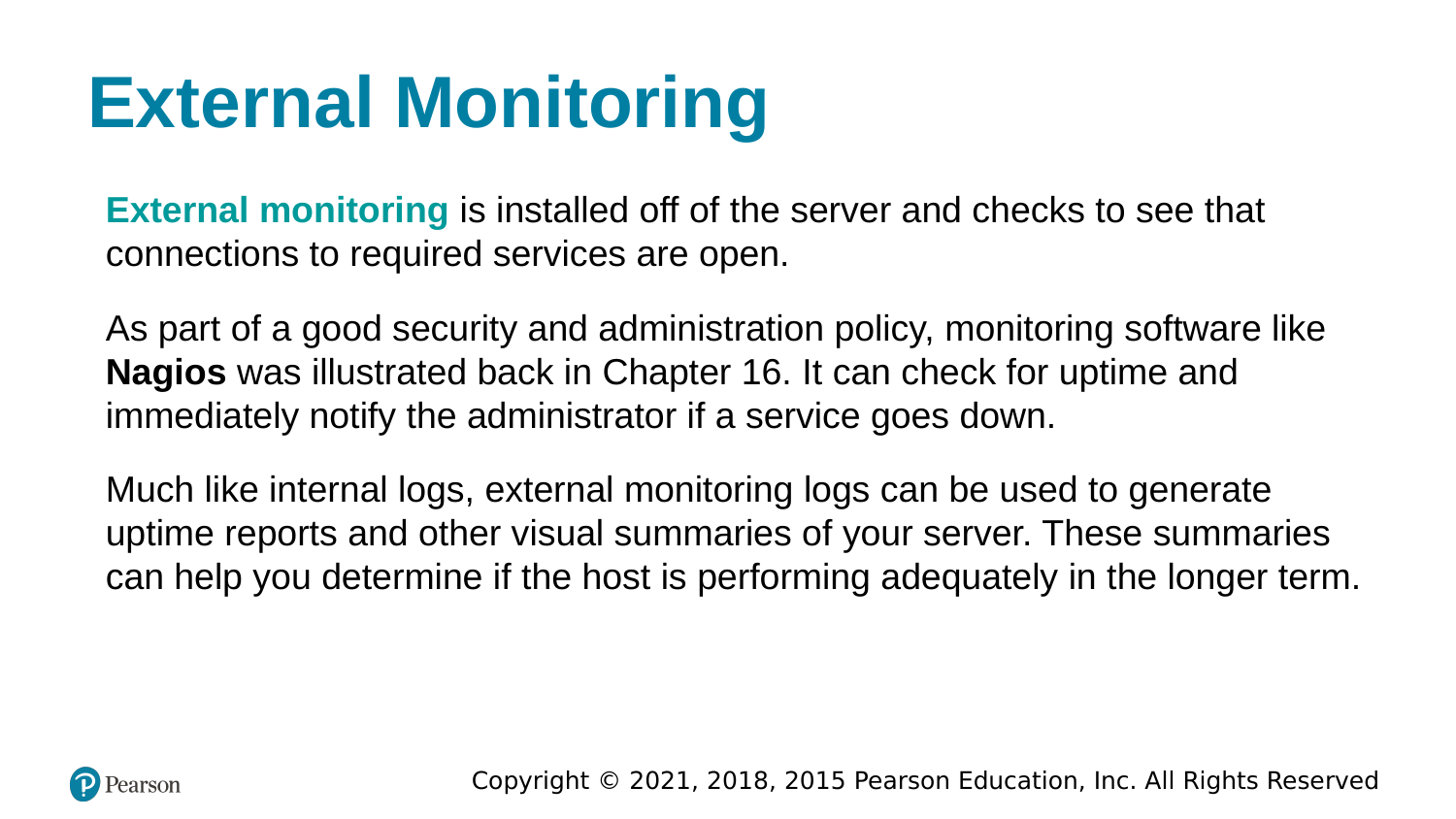

# External Monitoring
External monitoring is installed off of the server and checks to see that connections to required services are open.
As part of a good security and administration policy, monitoring software like Nagios was illustrated back in Chapter 16. It can check for uptime and immediately notify the administrator if a service goes down.
Much like internal logs, external monitoring logs can be used to generate uptime reports and other visual summaries of your server. These summaries can help you determine if the host is performing adequately in the longer term.